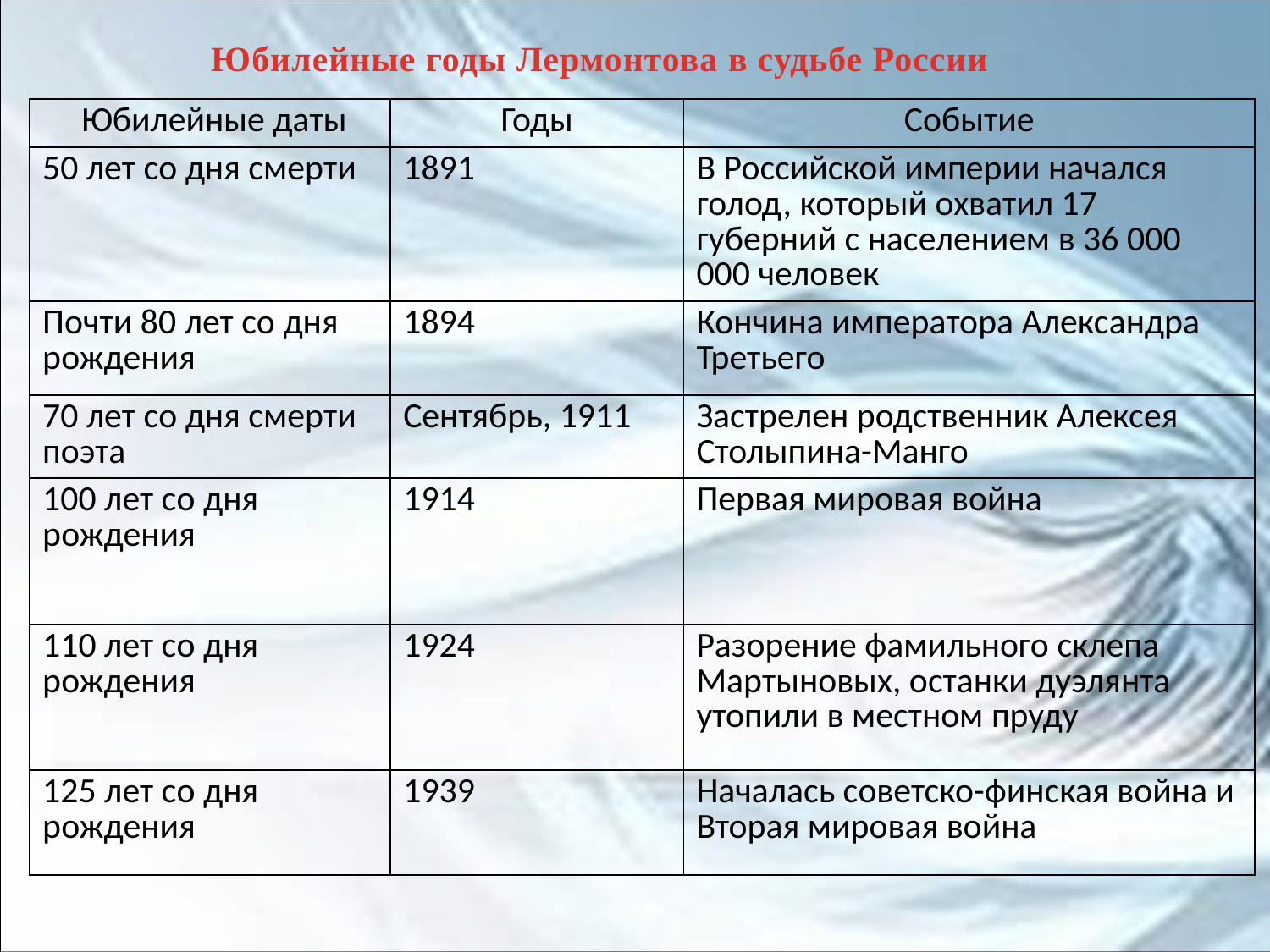

Юбилейные годы Лермонтова в судьбе России
| Юбилейные даты | Годы | Событие |
| --- | --- | --- |
| 50 лет со дня смерти | 1891 | В Российской империи начался голод, который охватил 17 губерний с населением в 36 000 000 человек |
| Почти 80 лет со дня рождения | 1894 | Кончина императора Александра Третьего |
| 70 лет со дня смерти поэта | Сентябрь, 1911 | Застрелен родственник Алексея Столыпина-Манго |
| 100 лет со дня рождения | 1914 | Первая мировая война |
| 110 лет со дня рождения | 1924 | Разорение фамильного склепа Мартыновых, останки дуэлянта утопили в местном пруду |
| 125 лет со дня рождения | 1939 | Началась советско-финская война и Вторая мировая война |